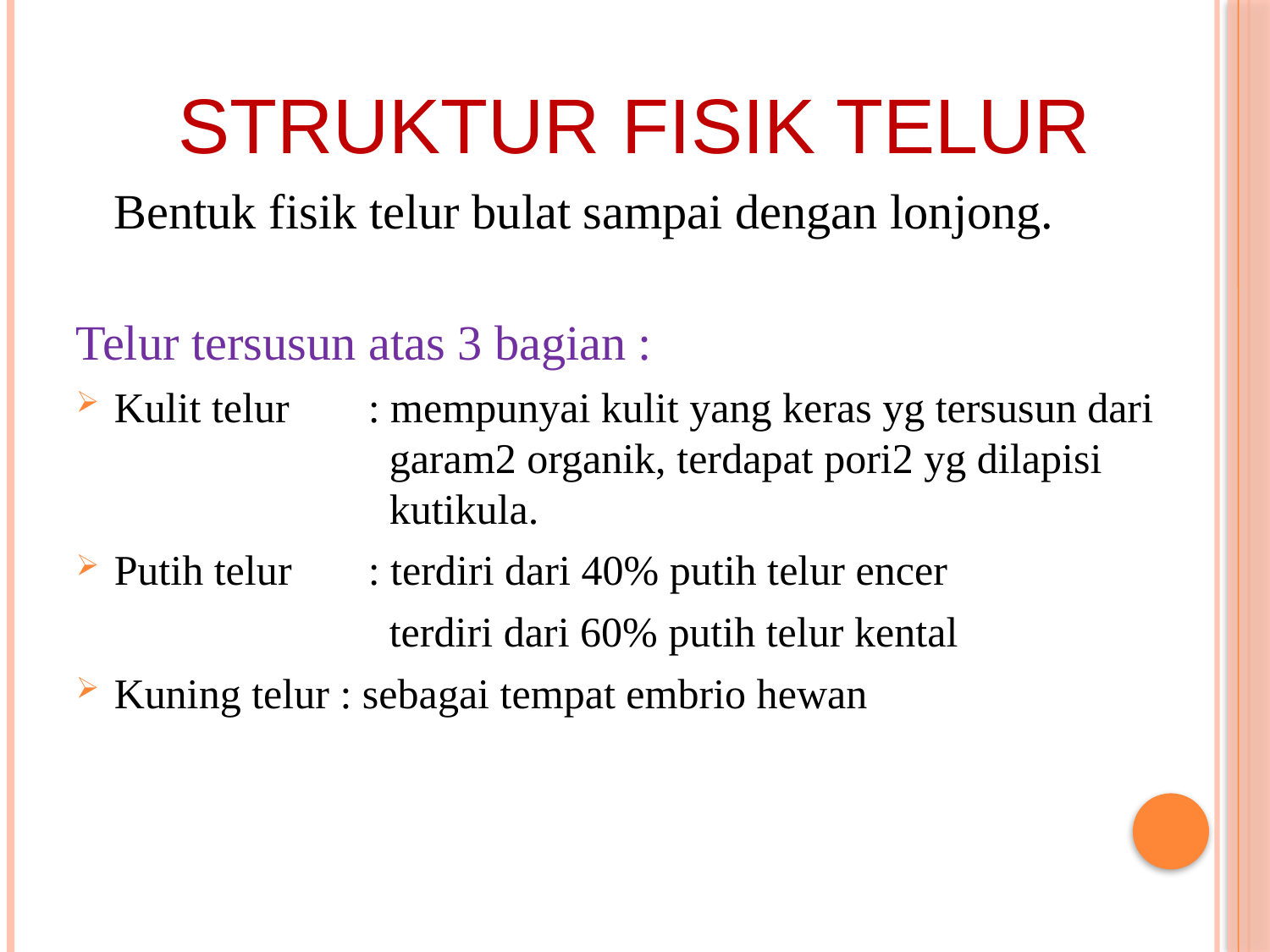

STRUKTUR FISIK TELUR
	Bentuk fisik telur bulat sampai dengan lonjong.

Telur tersusun atas 3 bagian :
Kulit telur	: mempunyai kulit yang keras yg tersusun dari 		  garam2 organik, terdapat pori2 yg dilapisi 			  kutikula.
Putih telur	: terdiri dari 40% putih telur encer
			  terdiri dari 60% putih telur kental
Kuning telur : sebagai tempat embrio hewan